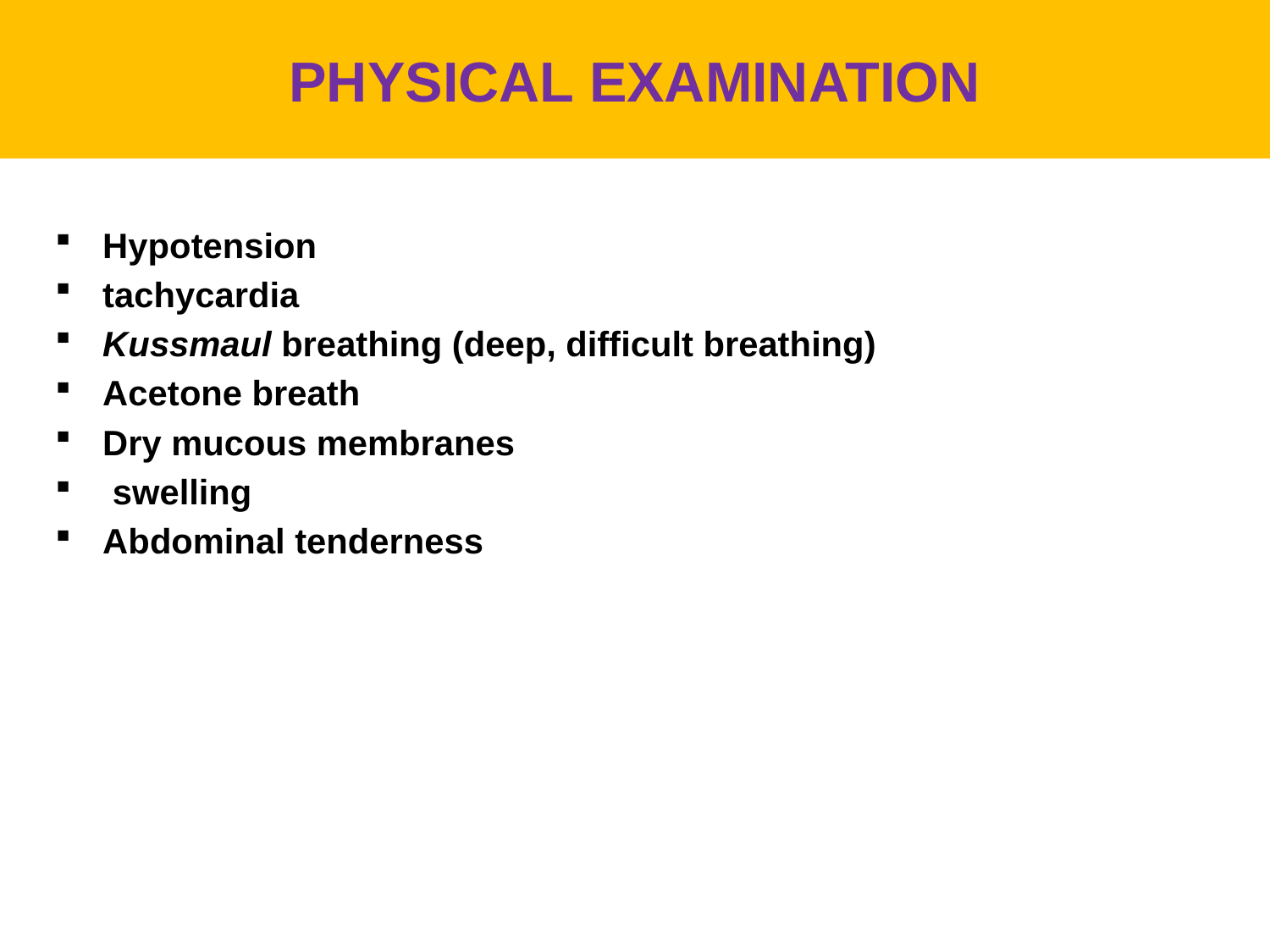

# PHYSICAL EXAMINATION

Hypotension
tachycardia
Kussmaul breathing (deep, difficult breathing)
Acetone breath
Dry mucous membranes
 swelling
Abdominal tenderness